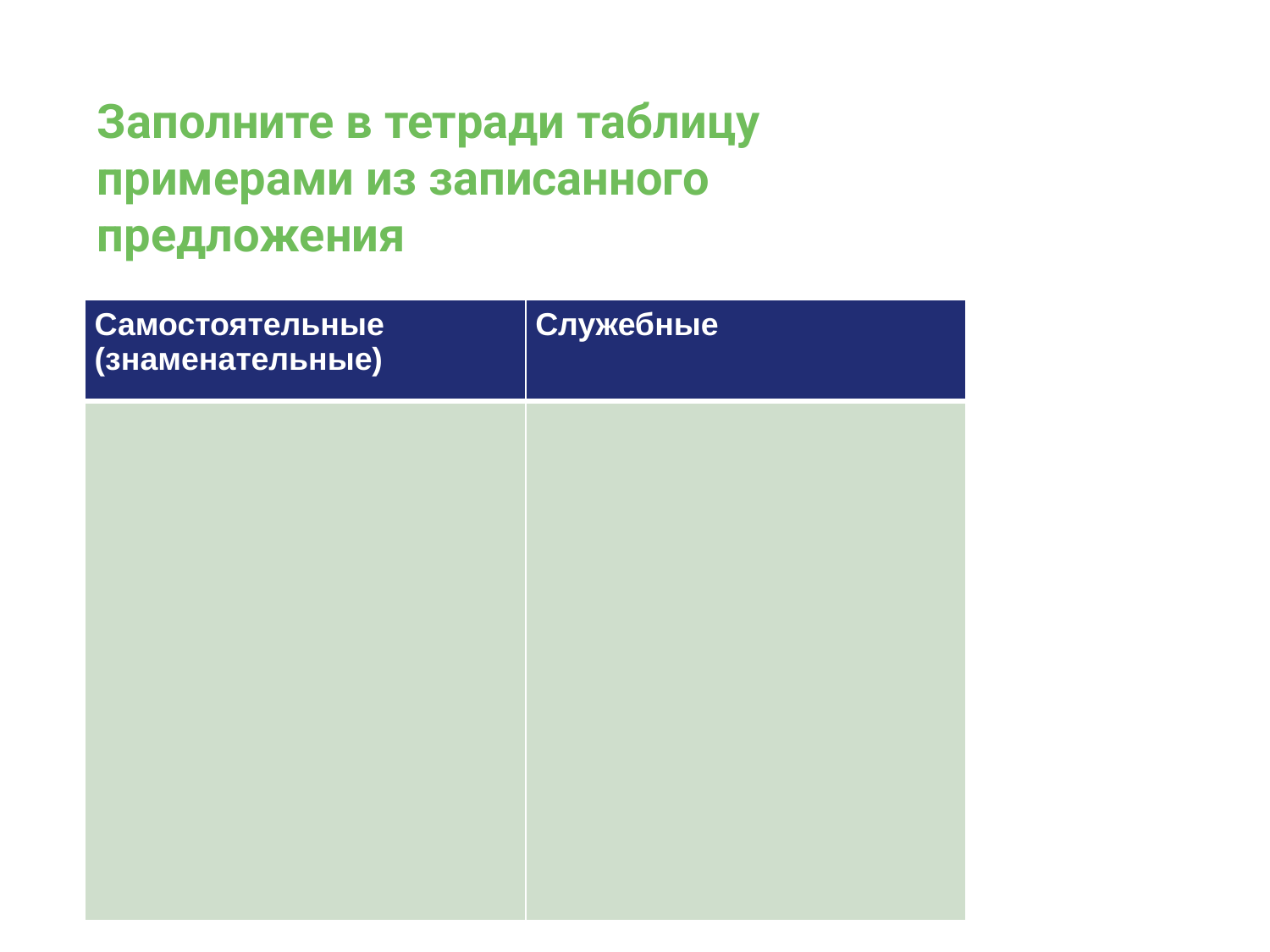

# Заполните в тетради таблицу примерами из записанного предложения
| Самостоятельные (знаменательные) | Служебные |
| --- | --- |
|  |  |